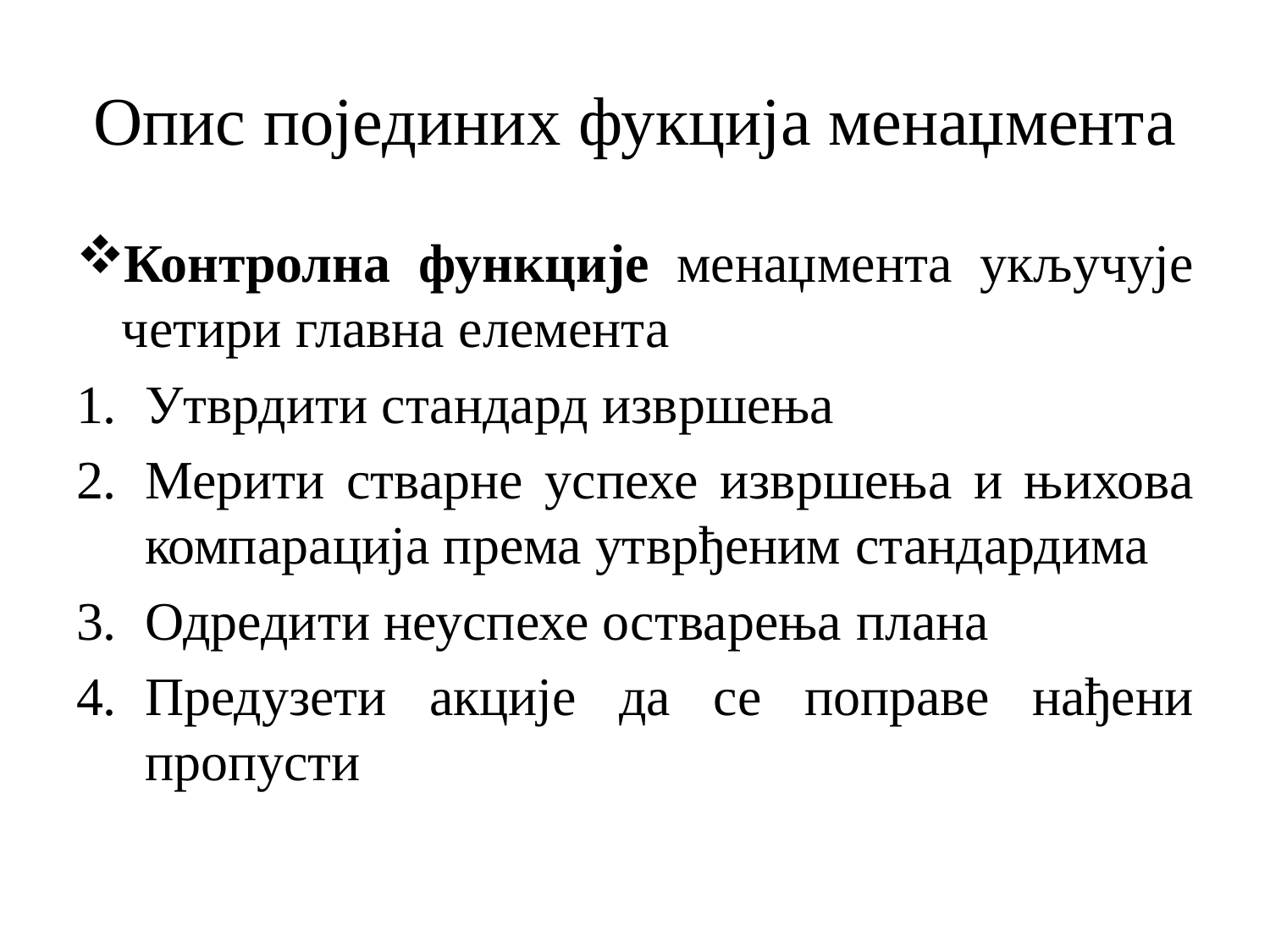

# Опис појединих фукција менаџмента
Контролна функције менаџмента укључује четири главна елемента
Утврдити стандард извршења
Мерити стварне успехе извршења и њихова компарација према утврђеним стандардима
Одредити неуспехе остварења плана
Предузети акције да се поправе нађени пропусти